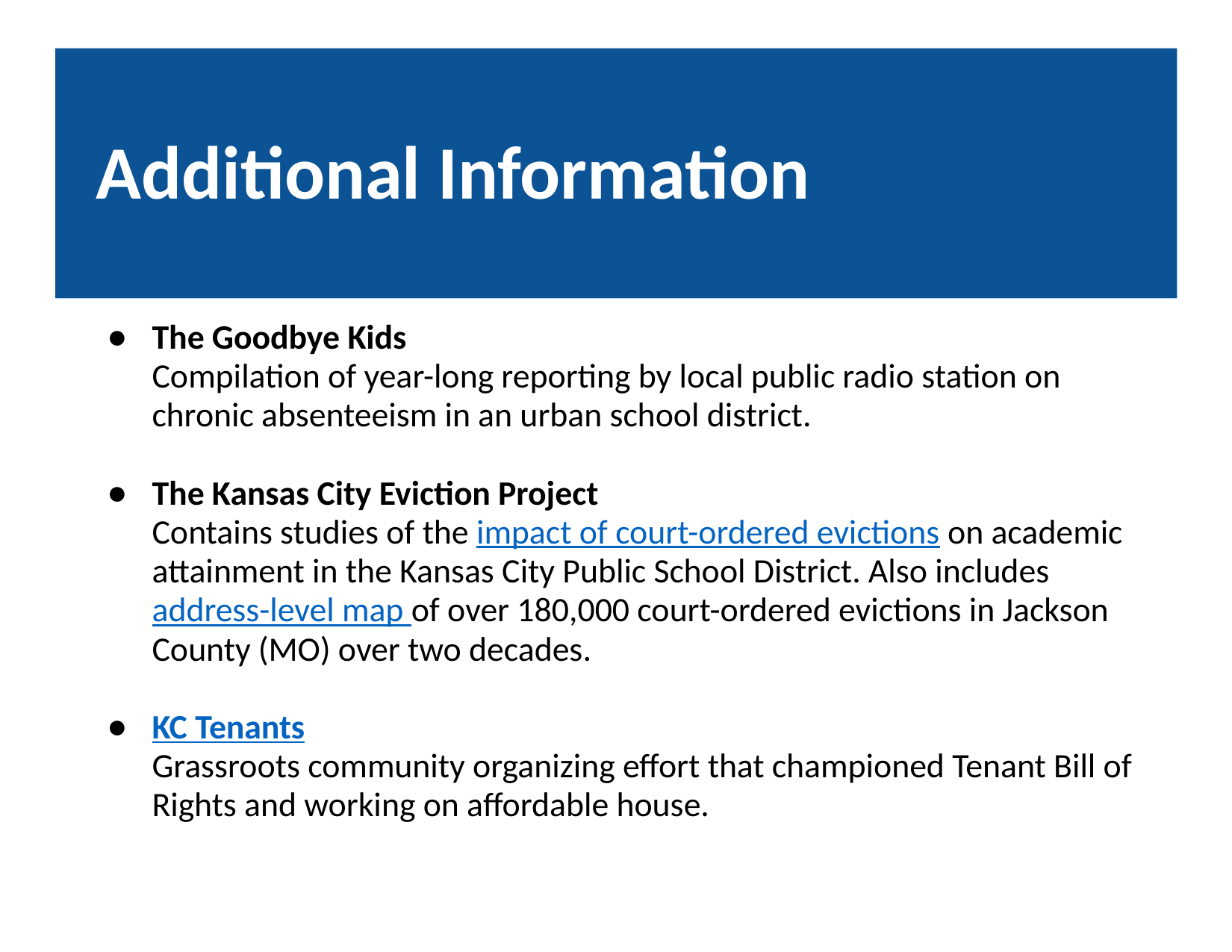

# Additional Information
The Goodbye Kids
Compilation of year-long reporting by local public radio station on chronic absenteeism in an urban school district.

The Kansas City Eviction Project
Contains studies of the impact of court-ordered evictions on academic attainment in the Kansas City Public School District. Also includes address-level map of over 180,000 court-ordered evictions in Jackson County (MO) over two decades.

KC Tenants
Grassroots community organizing effort that championed Tenant Bill of Rights and working on affordable house.